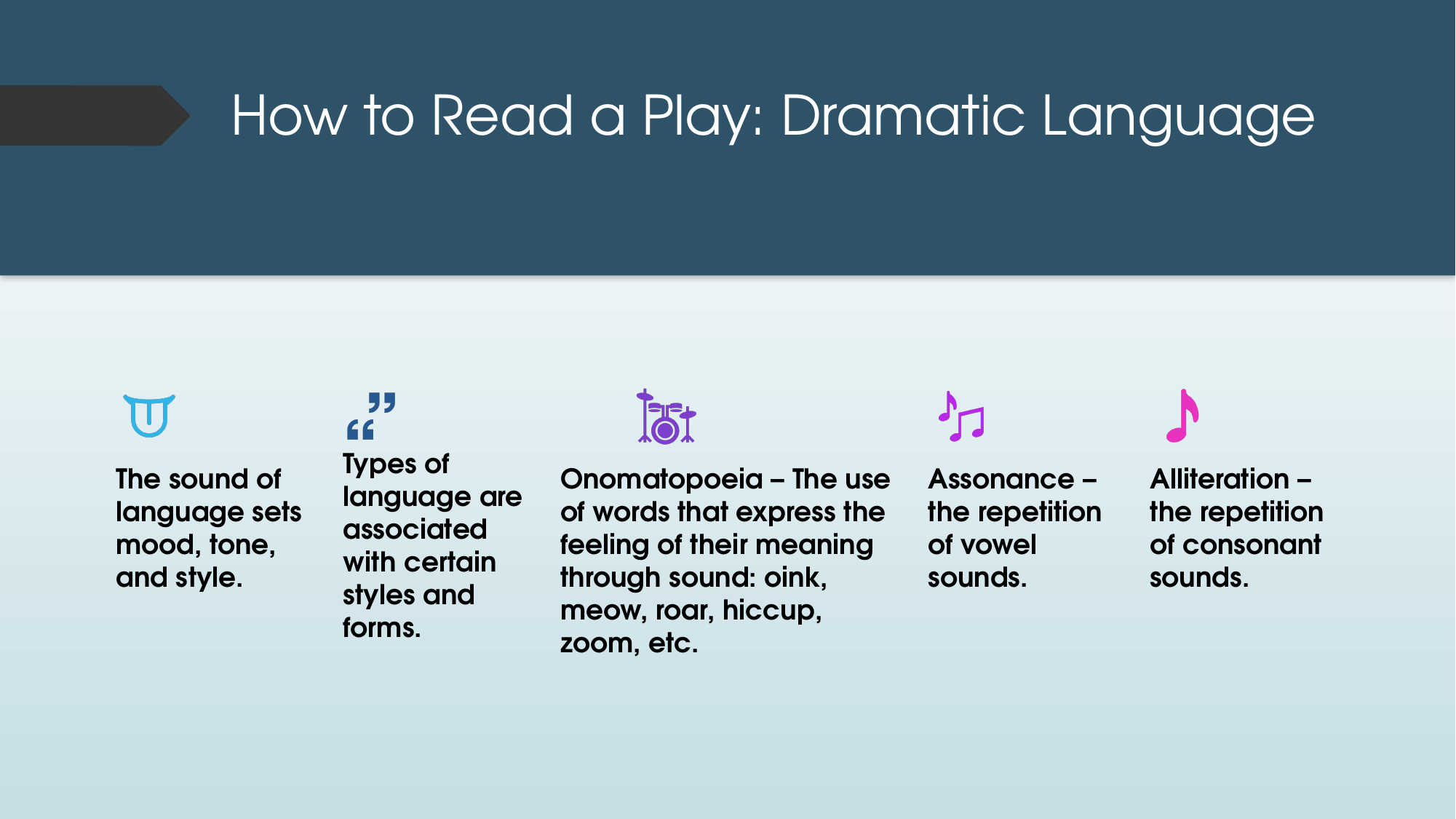

# How to Read a Play: Dramatic Language

The sound of language sets mood, tone, and style.
Types of language are associated with certain styles and forms.
Onomatopoeia – The use of words that express the feeling of their meaning through sound: oink, meow, roar, hiccup, zoom, etc.
Assonance – the repetition of vowel sounds.
Alliteration – the repetition of consonant sounds.